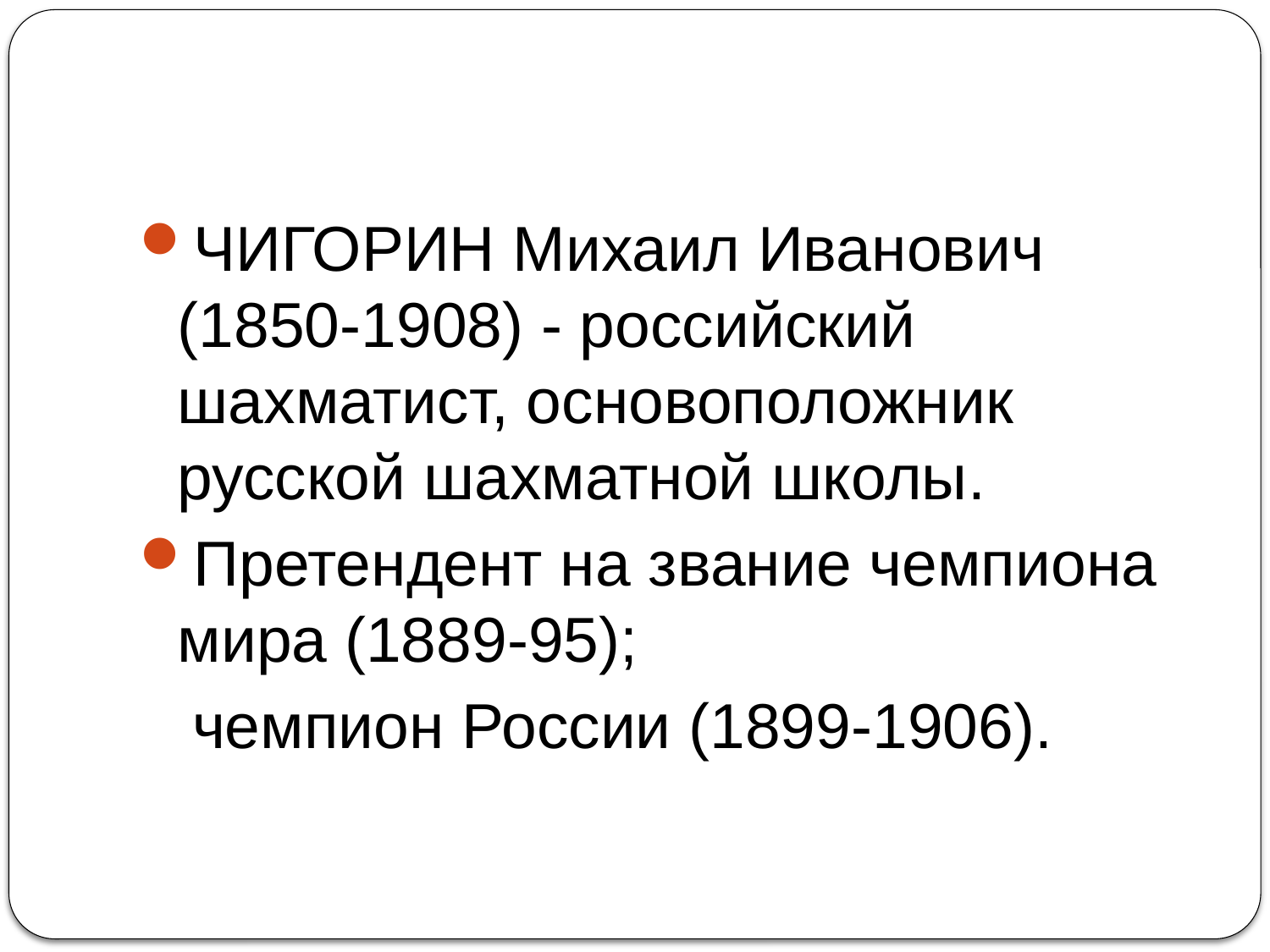

ЧИГОРИН Михаил Иванович (1850-1908) - российский шахматист, основоположник русской шахматной школы.
Претендент на звание чемпиона мира (1889-95);
   чемпион России (1899-1906).